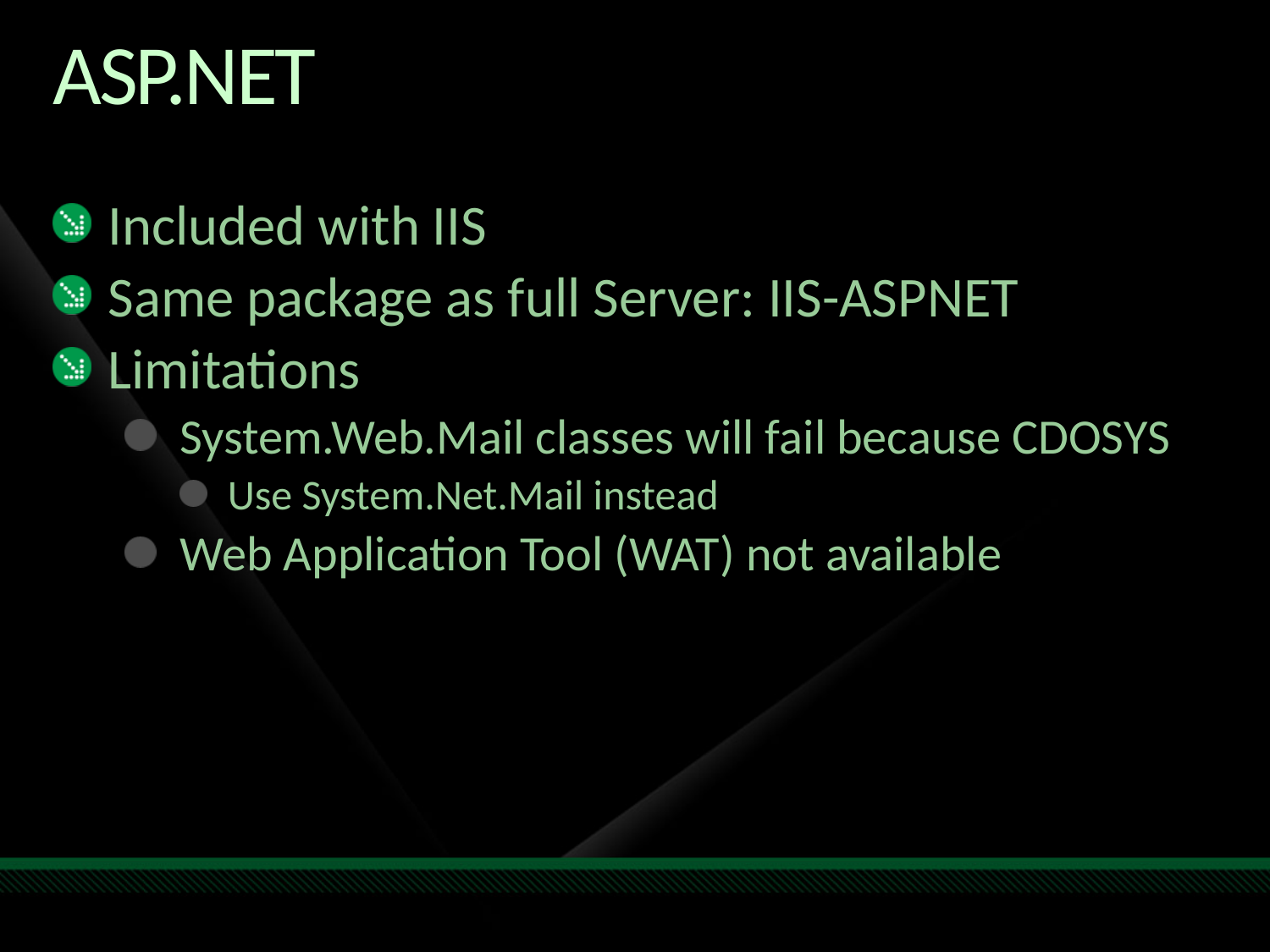

# ASP.NET
Included with IIS
Same package as full Server: IIS-ASPNET
Limitations
System.Web.Mail classes will fail because CDOSYS
Use System.Net.Mail instead
Web Application Tool (WAT) not available